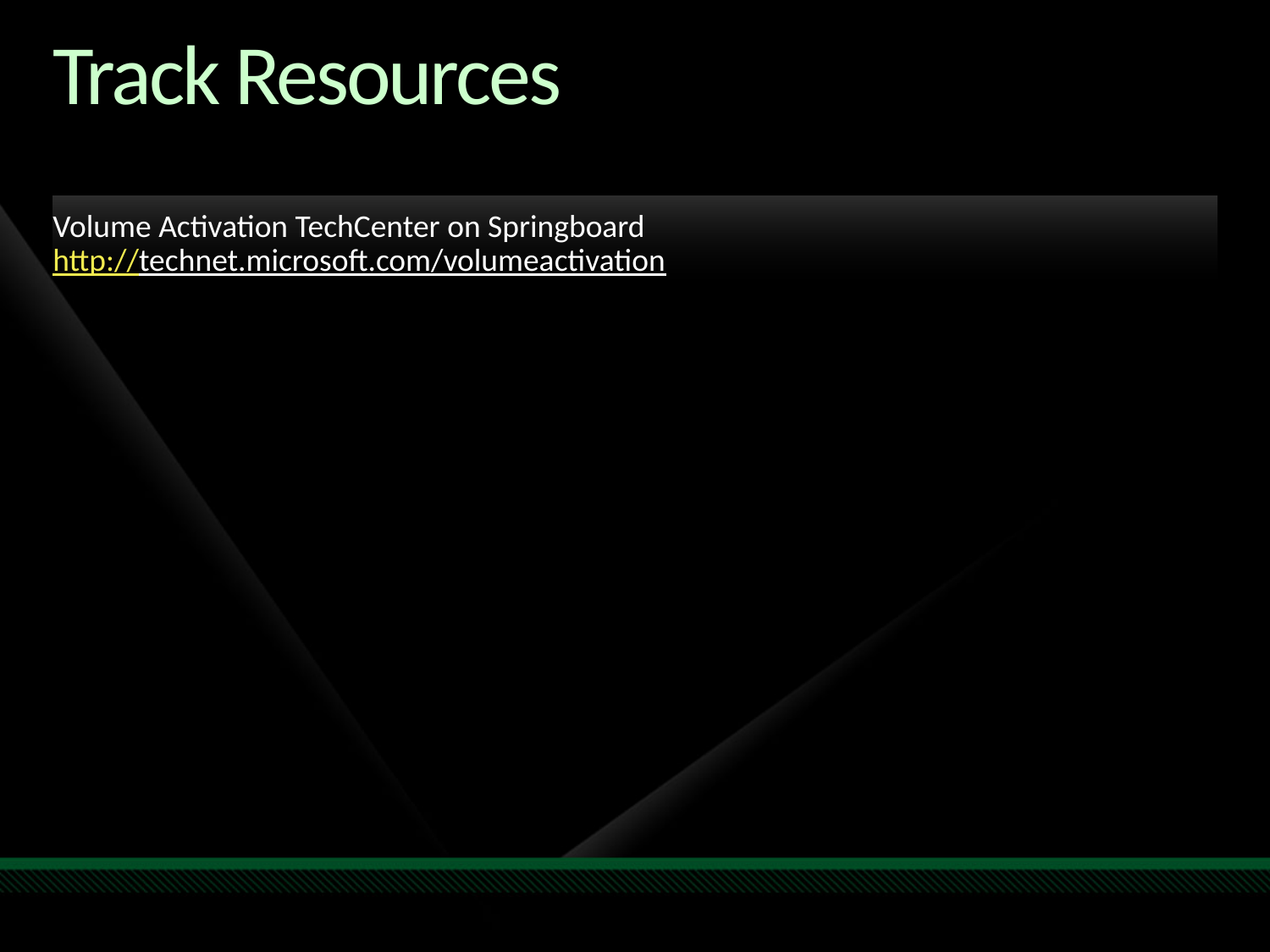

Required Slide
Track PMs will supply the content for this slide,
which will be inserted during
the final scrub.
# Track Resources
Volume Activation TechCenter on Springboard
http://technet.microsoft.com/volumeactivation